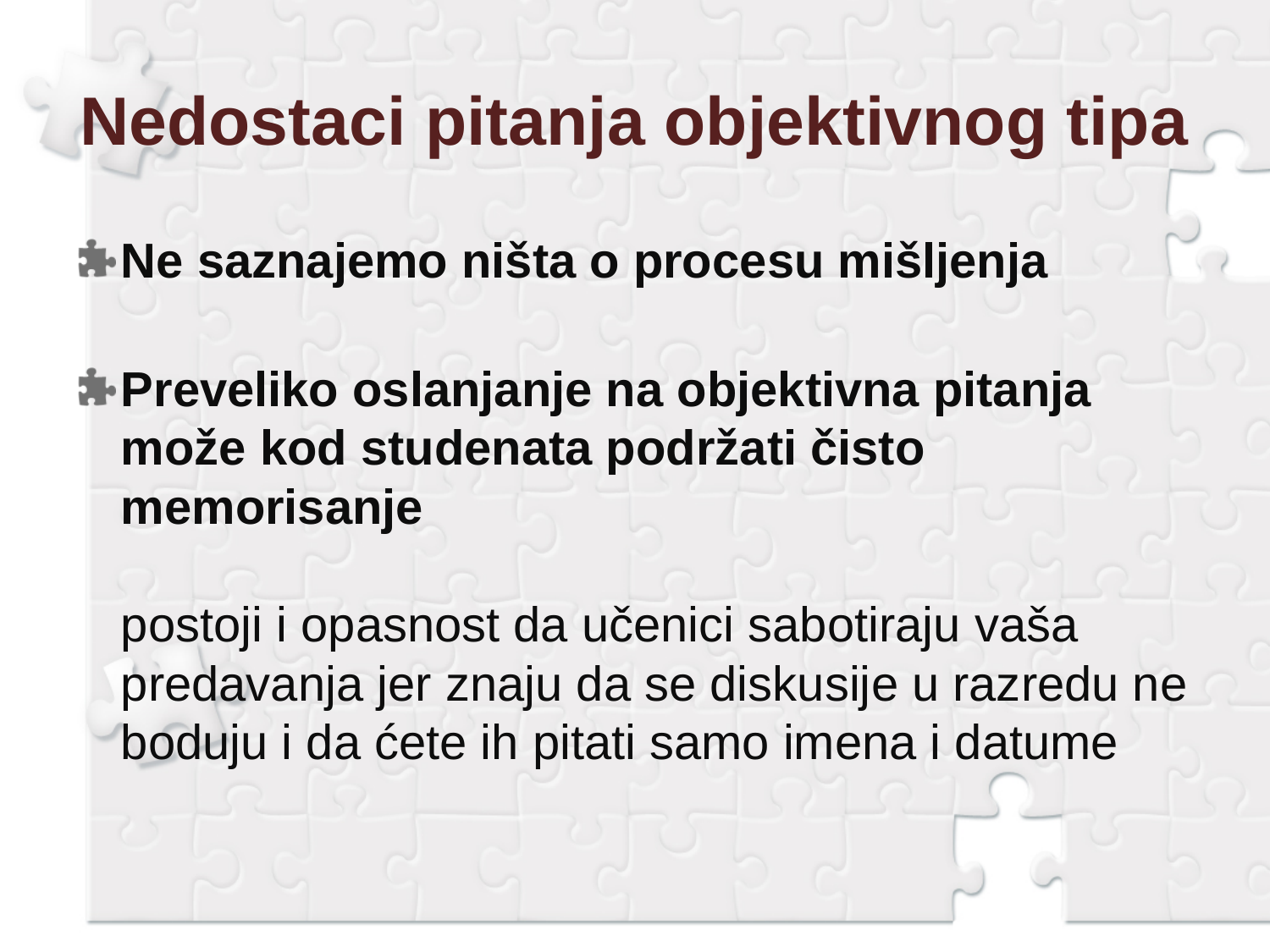

# Nedostaci pitanja objektivnog tipa
Ne saznajemo ništa o procesu mišljenja

Preveliko oslanjanje na objektivna pitanja može kod studenata podržati čisto memorisanje
postoji i opasnost da učenici sabotiraju vaša predavanja jer znaju da se diskusije u razredu ne boduju i da ćete ih pitati samo imena i datume